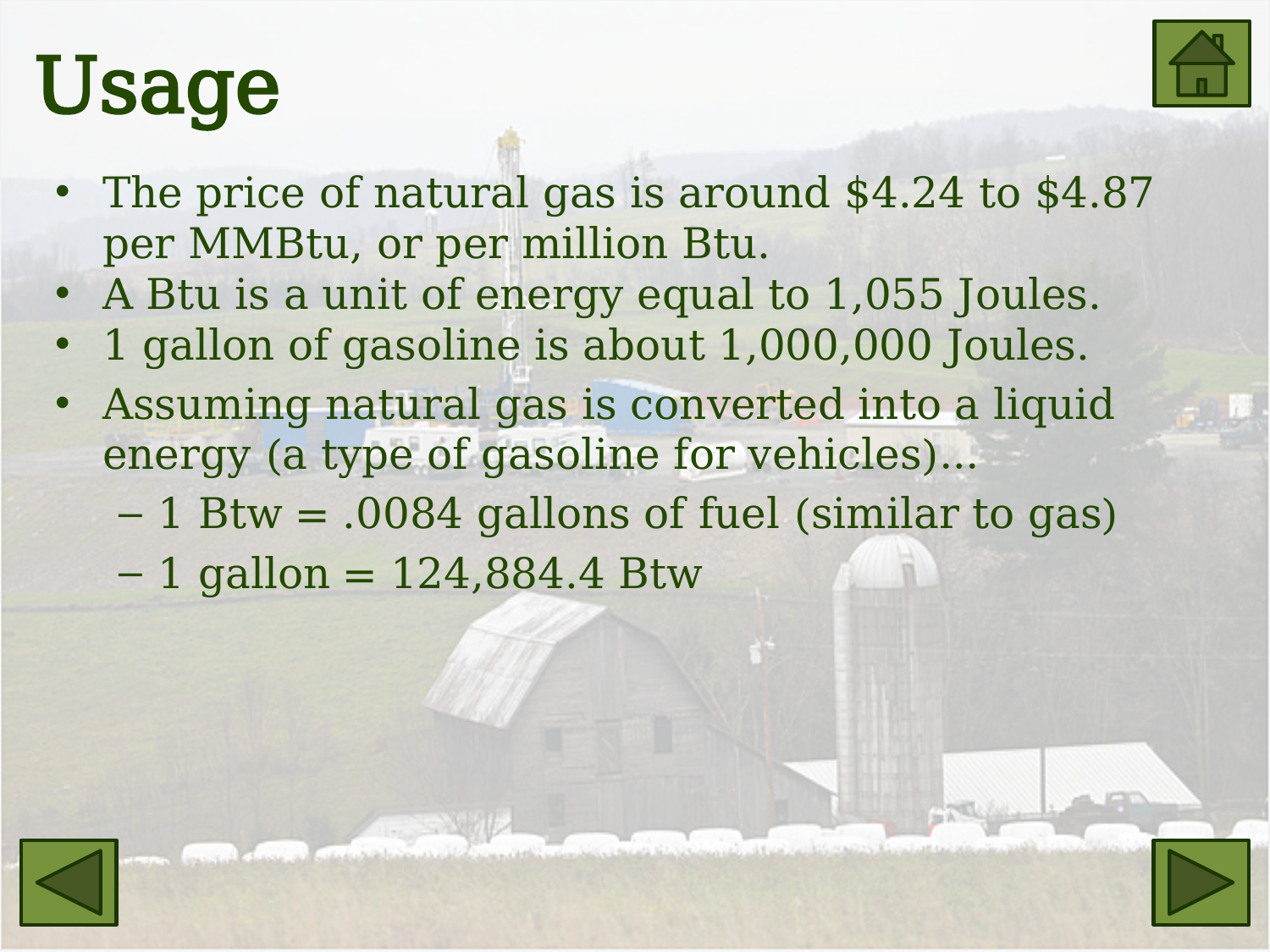

# Usage

The price of natural gas is around $4.24 to $4.87 per MMBtu, or per million Btu.
A Btu is a unit of energy equal to 1,055 Joules.
1 gallon of gasoline is about 1,000,000 Joules.
Assuming natural gas is converted into a liquid energy (a type of gasoline for vehicles)…
1 Btw = .0084 gallons of fuel (similar to gas)
1 gallon = 124,884.4 Btw